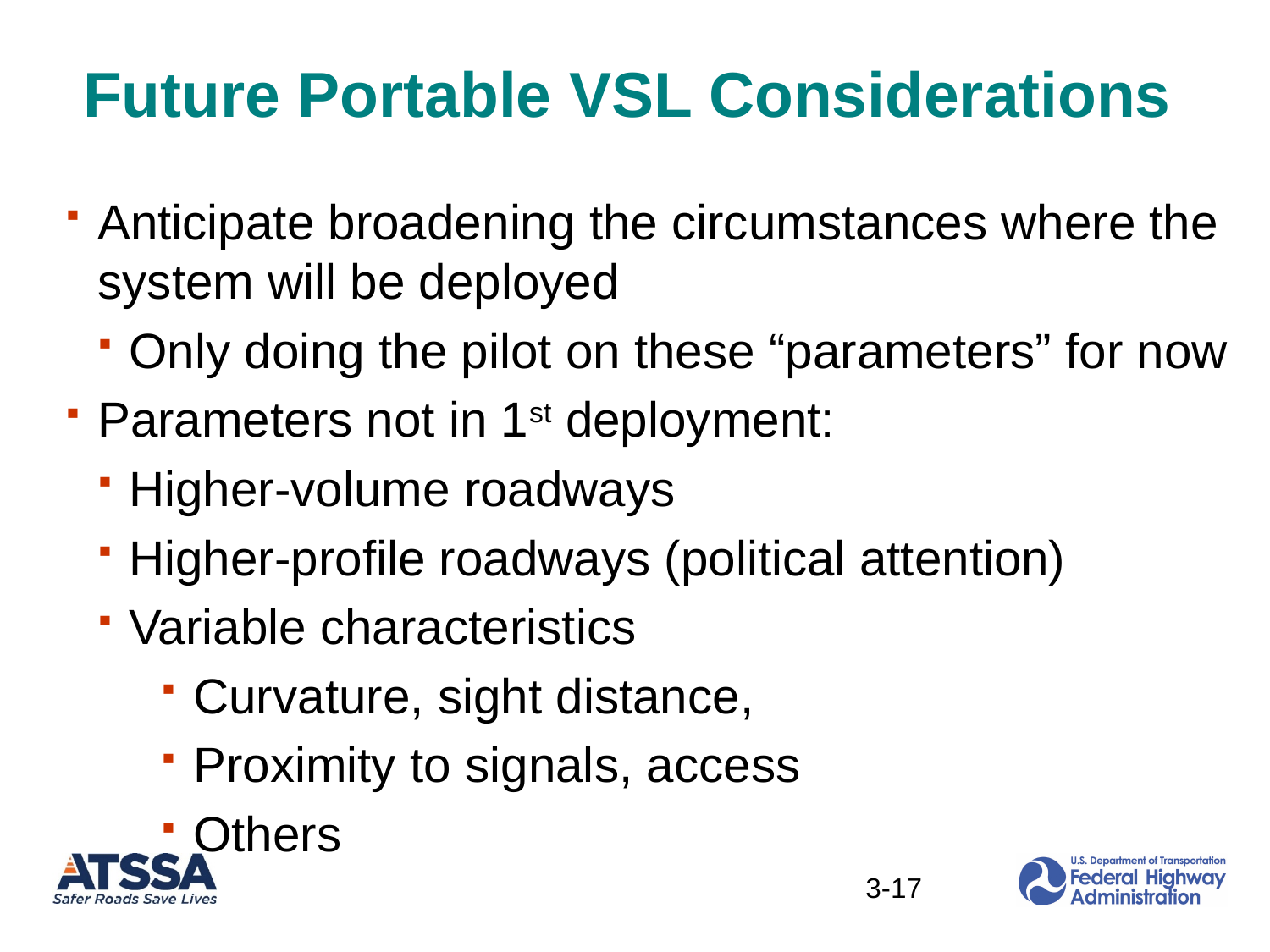

# Future Portable VSL Considerations
Anticipate broadening the circumstances where the system will be deployed
Only doing the pilot on these “parameters” for now
Parameters not in 1st deployment:
Higher-volume roadways
Higher-profile roadways (political attention)
Variable characteristics
Curvature, sight distance,
Proximity to signals, access
Others